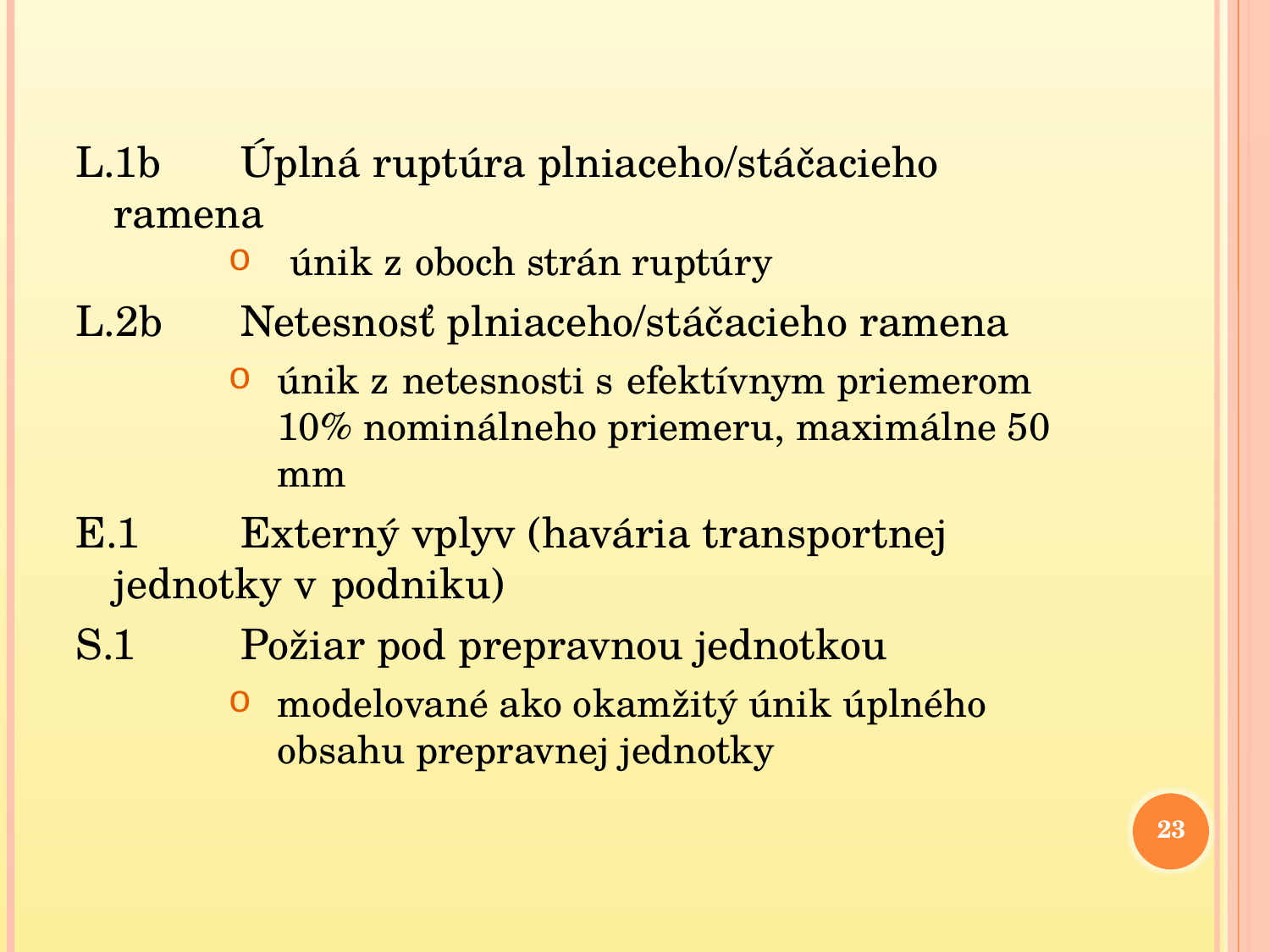

L.1b 	Úplná ruptúra plniaceho/stáčacieho ramena
 únik z oboch strán ruptúry
L.2b 	Netesnosť plniaceho/stáčacieho ramena
únik z netesnosti s efektívnym priemerom 10% nominálneho priemeru, maximálne 50 mm
E.1 	Externý vplyv (havária transportnej 	jednotky v podniku)
S.1 	Požiar pod prepravnou jednotkou
modelované ako okamžitý únik úplného obsahu prepravnej jednotky

23